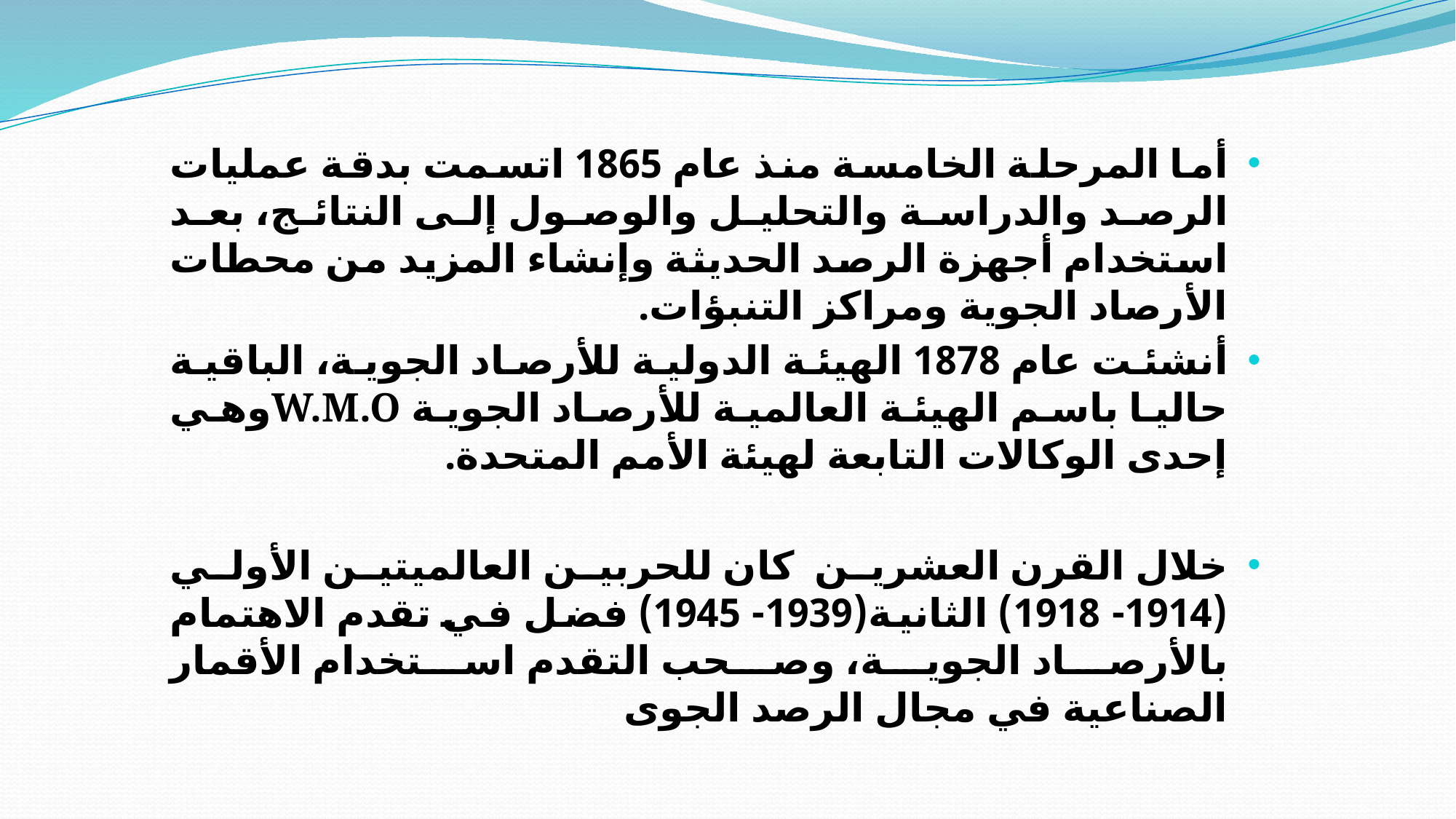

أما المرحلة الخامسة منذ عام 1865 اتسمت بدقة عمليات الرصد والدراسة والتحليل والوصول إلى النتائج، بعد استخدام أجهزة الرصد الحديثة وإنشاء المزيد من محطات الأرصاد الجوية ومراكز التنبؤات.
أنشئت عام 1878 الهيئة الدولية للأرصاد الجوية، الباقية حاليا باسم الهيئة العالمية للأرصاد الجوية W.M.Oوهي إحدى الوكالات التابعة لهيئة الأمم المتحدة.

خلال القرن العشرين  كان للحربين العالميتين الأولي (1914- 1918) الثانية(1939- 1945) فضل في تقدم الاهتمام بالأرصاد الجوية، وصحب التقدم استخدام الأقمار الصناعية في مجال الرصد الجوى